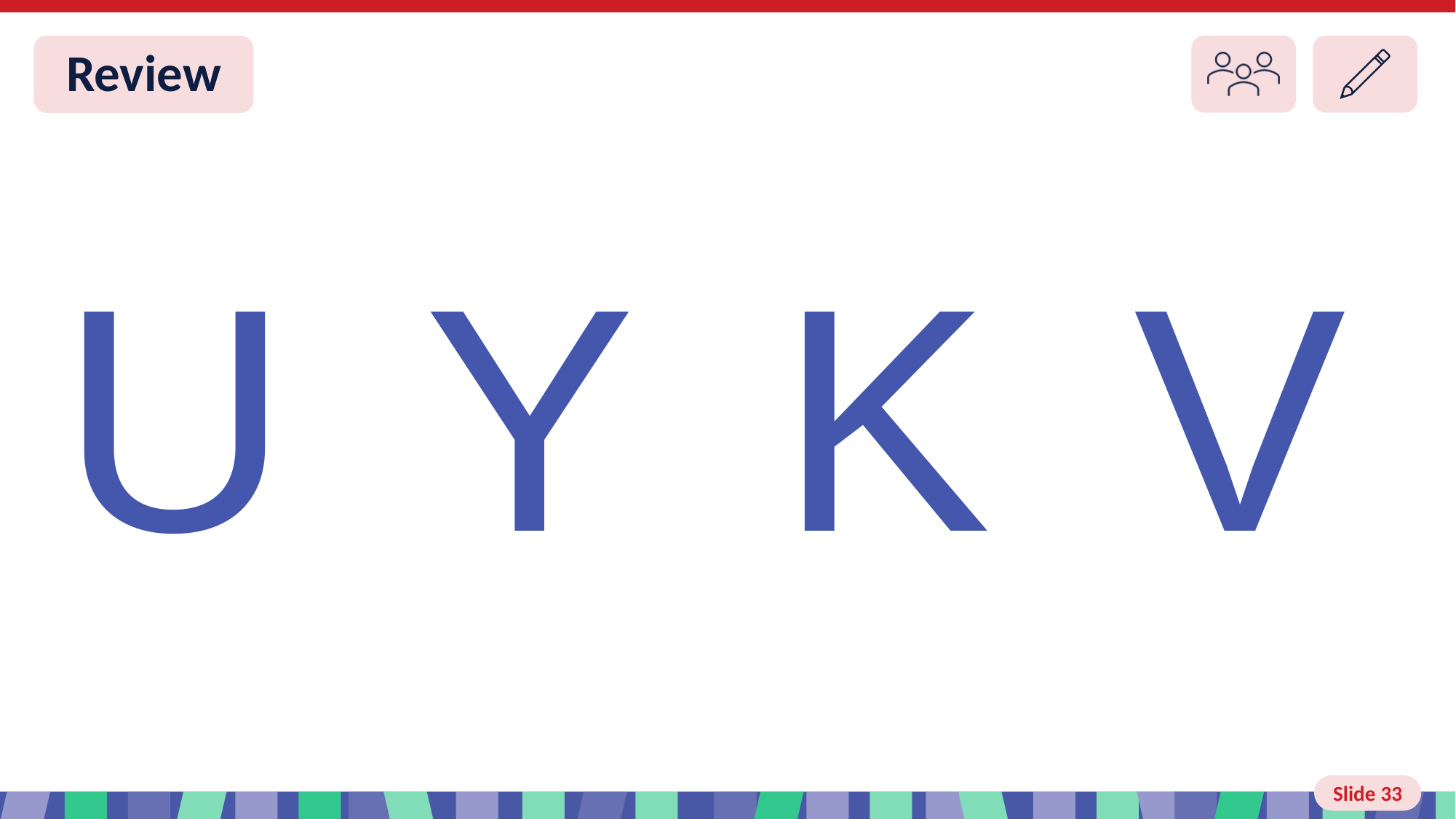

# Slide 33 Review
Y
V
U
K